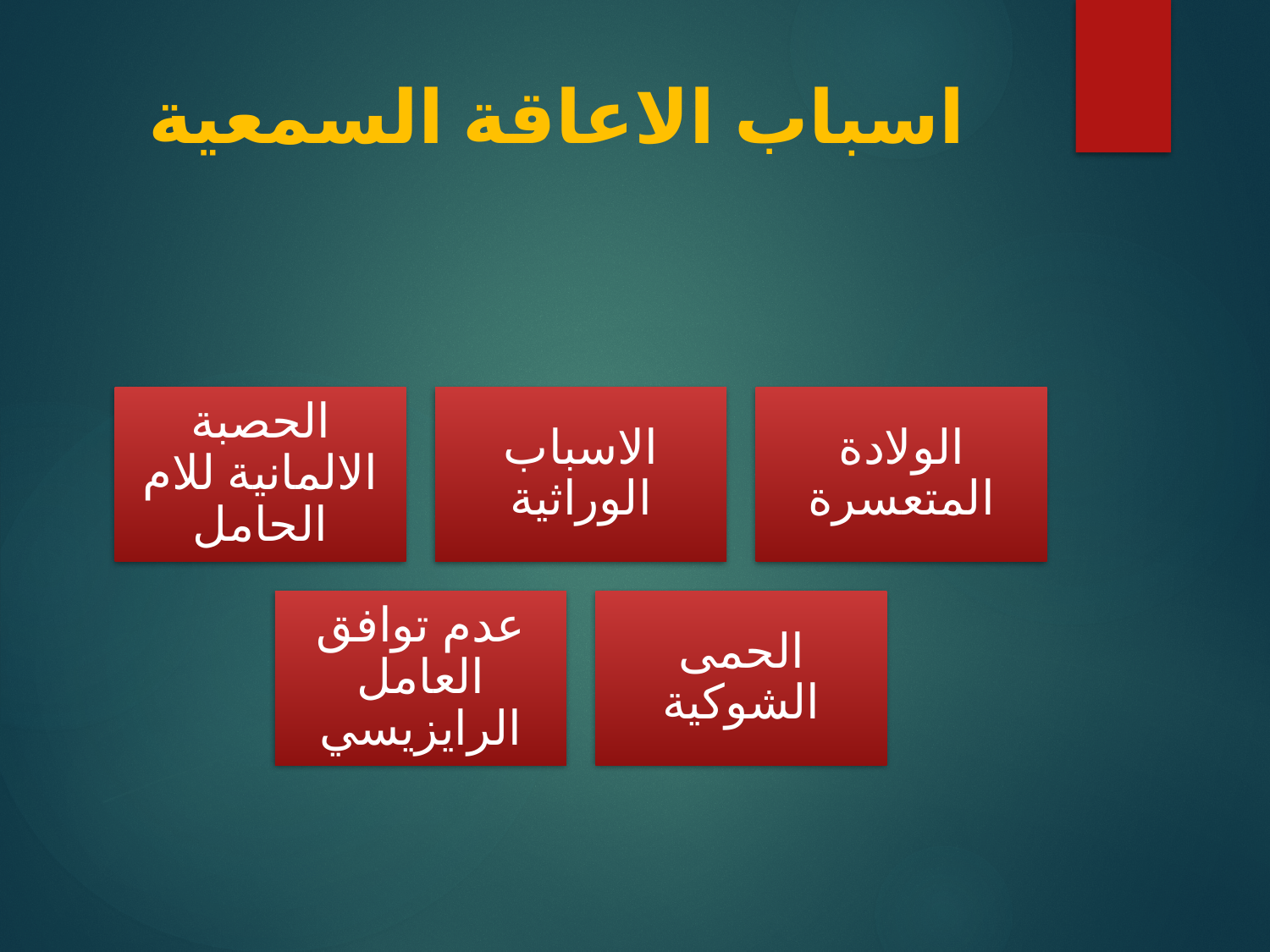

# اسباب الاعاقة السمعية
الحصبة الالمانية للام الحامل
الاسباب الوراثية
الولادة المتعسرة
عدم توافق العامل الرايزيسي
الحمى الشوكية